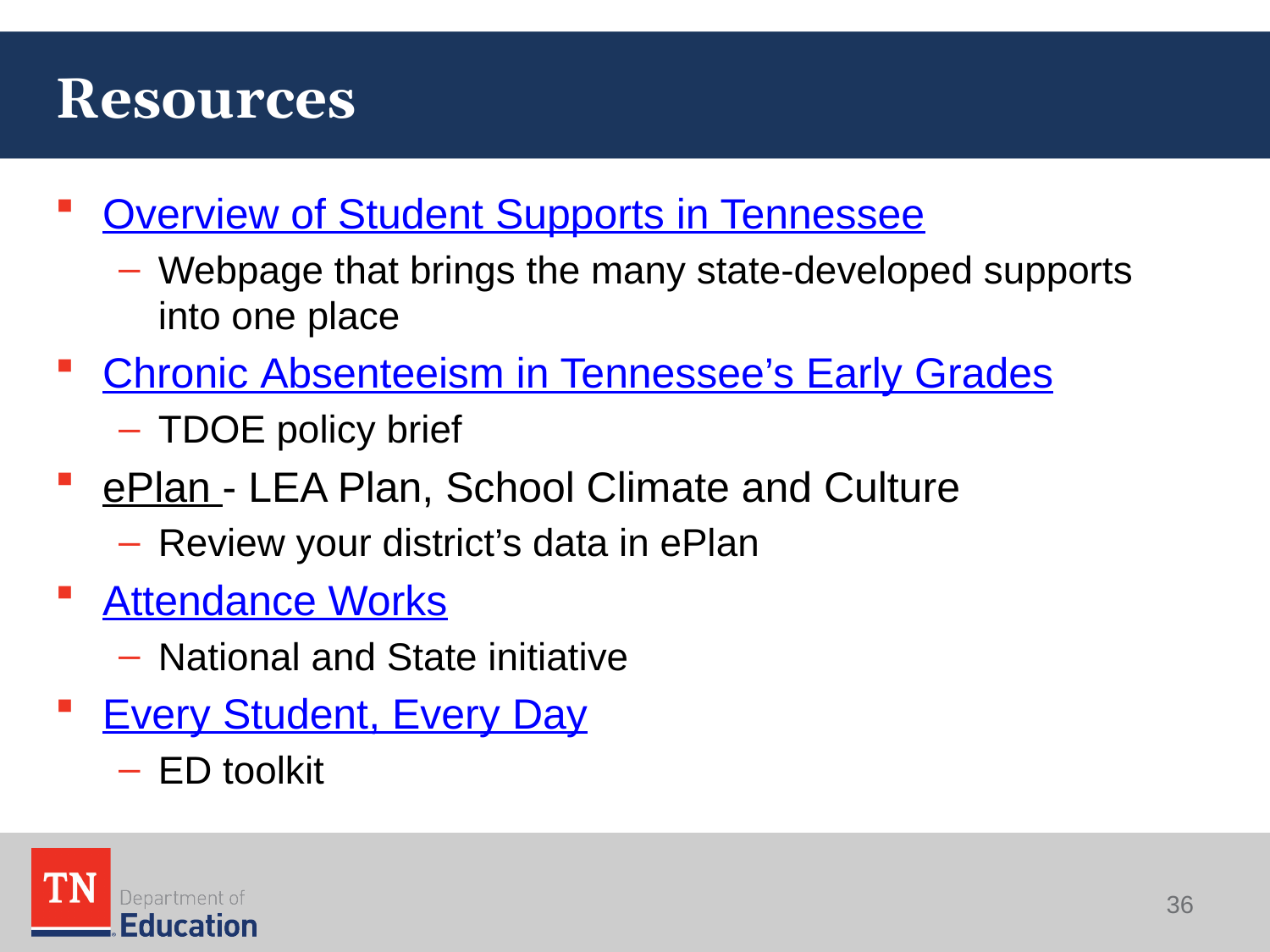

# Resources
Overview of Student Supports in Tennessee
Webpage that brings the many state-developed supports into one place
Chronic Absenteeism in Tennessee’s Early Grades
TDOE policy brief
ePlan - LEA Plan, School Climate and Culture
Review your district’s data in ePlan
Attendance Works
National and State initiative
Every Student, Every Day
ED toolkit

36